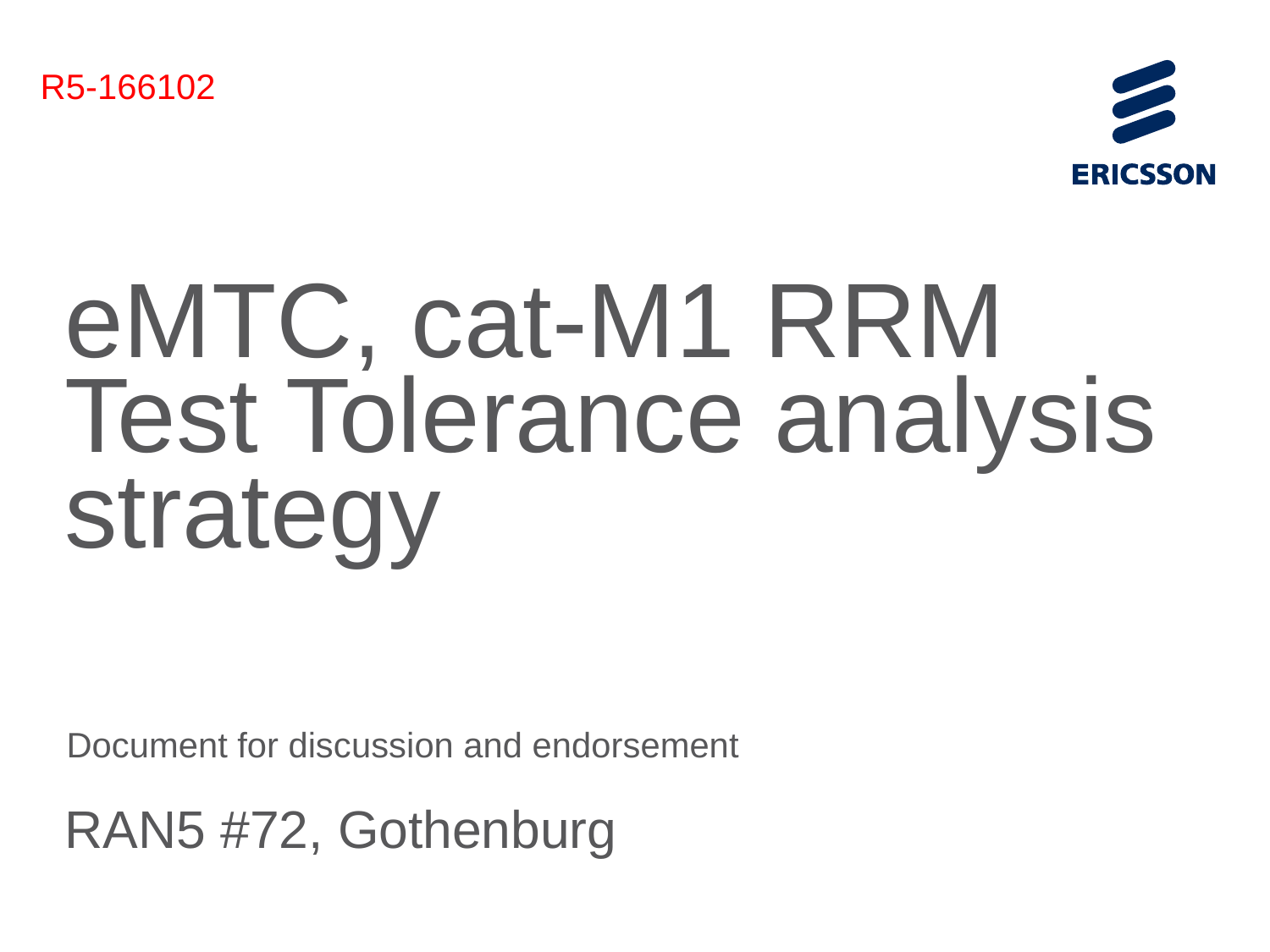

R5-166102
# eMTC, cat-M1 RRM Test Tolerance analysis strategy
Document for discussion and endorsement

RAN5 #72, Gothenburg